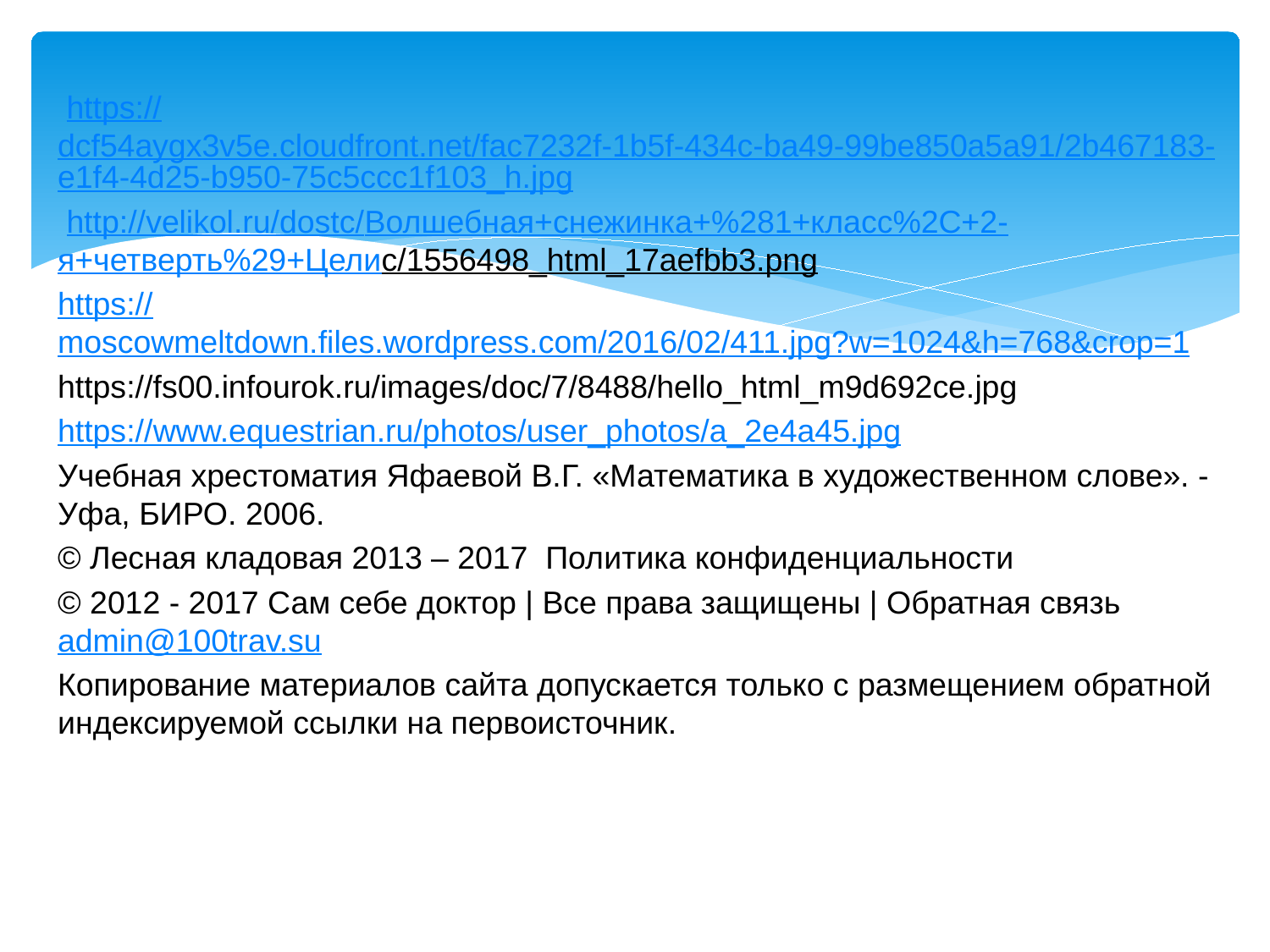

https://dcf54aygx3v5e.cloudfront.net/fac7232f-1b5f-434c-ba49-99be850a5a91/2b467183-e1f4-4d25-b950-75c5ccc1f103_h.jpg
 http://velikol.ru/dostc/Волшебная+снежинка+%281+класс%2C+2-я+четверть%29+Целиc/1556498_html_17aefbb3.png
https://moscowmeltdown.files.wordpress.com/2016/02/411.jpg?w=1024&h=768&crop=1
https://fs00.infourok.ru/images/doc/7/8488/hello_html_m9d692ce.jpg
https://www.equestrian.ru/photos/user_photos/a_2e4a45.jpg
Учебная хрестоматия Яфаевой В.Г. «Математика в художественном слове». - Уфа, БИРО. 2006.
© Лесная кладовая 2013 – 2017  Политика конфиденциальности
© 2012 - 2017 Сам себе доктор | Все права защищены | Обратная связь admin@100trav.su
Копирование материалов сайта допускается только с размещением обратной индексируемой ссылки на первоисточник.

#